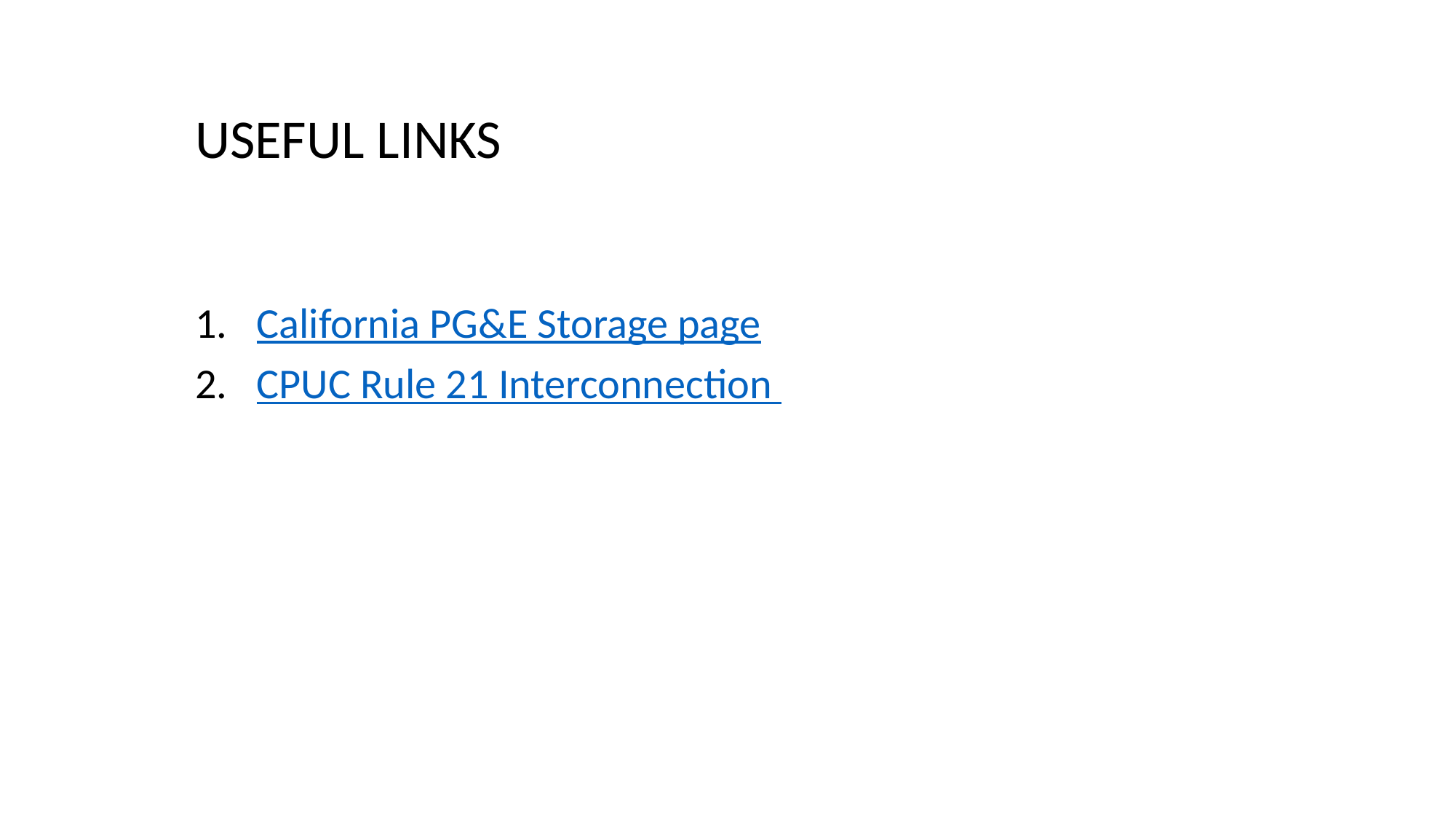

# USEFUL LINKS
California PG&E Storage page
CPUC Rule 21 Interconnection